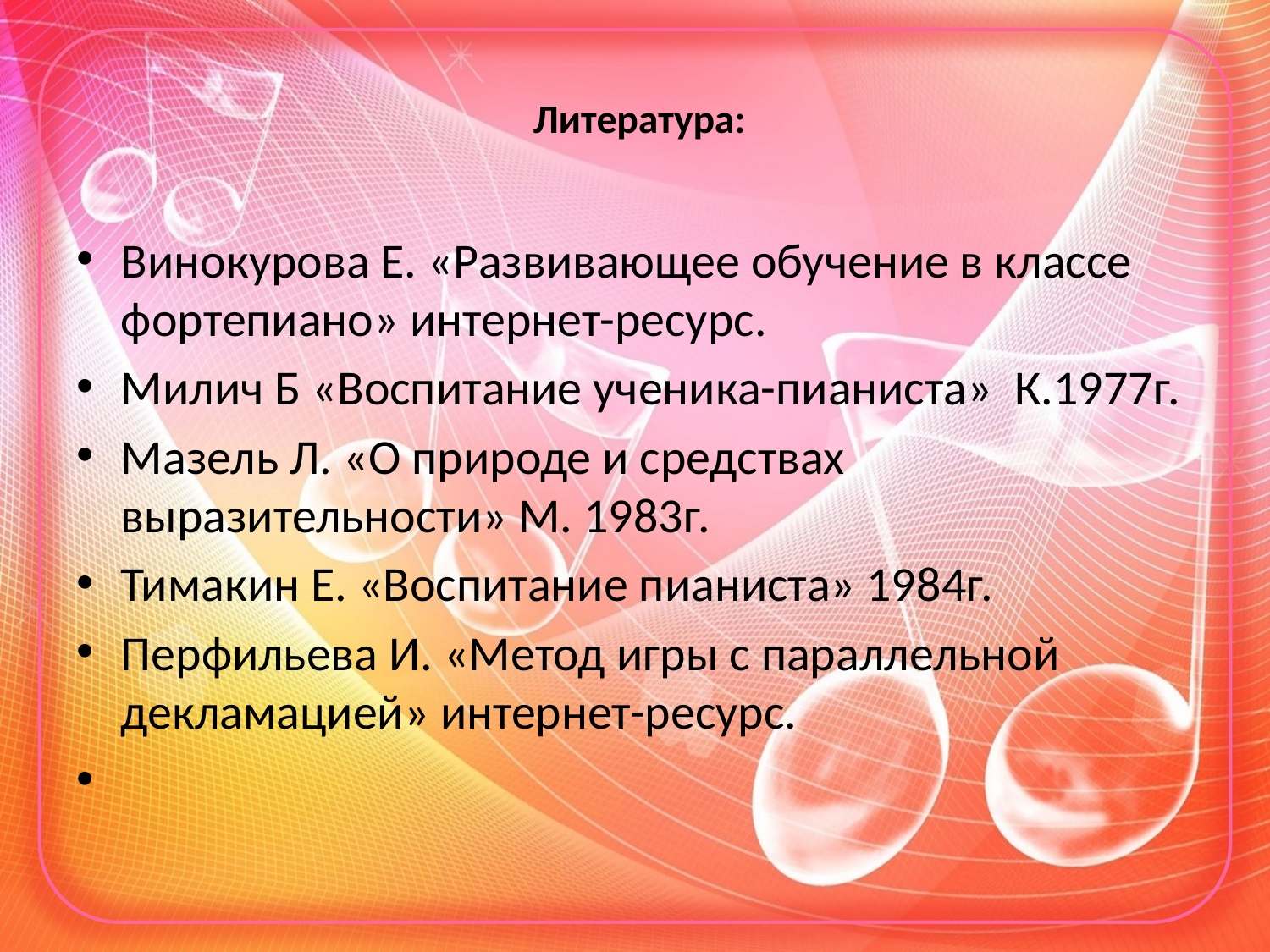

# Литература:
Винокурова Е. «Развивающее обучение в классе фортепиано» интернет-ресурс.
Милич Б «Воспитание ученика-пианиста»  К.1977г.
Мазель Л. «О природе и средствах выразительности» М. 1983г.
Тимакин Е. «Воспитание пианиста» 1984г.
Перфильева И. «Метод игры с параллельной декламацией» интернет-ресурс.